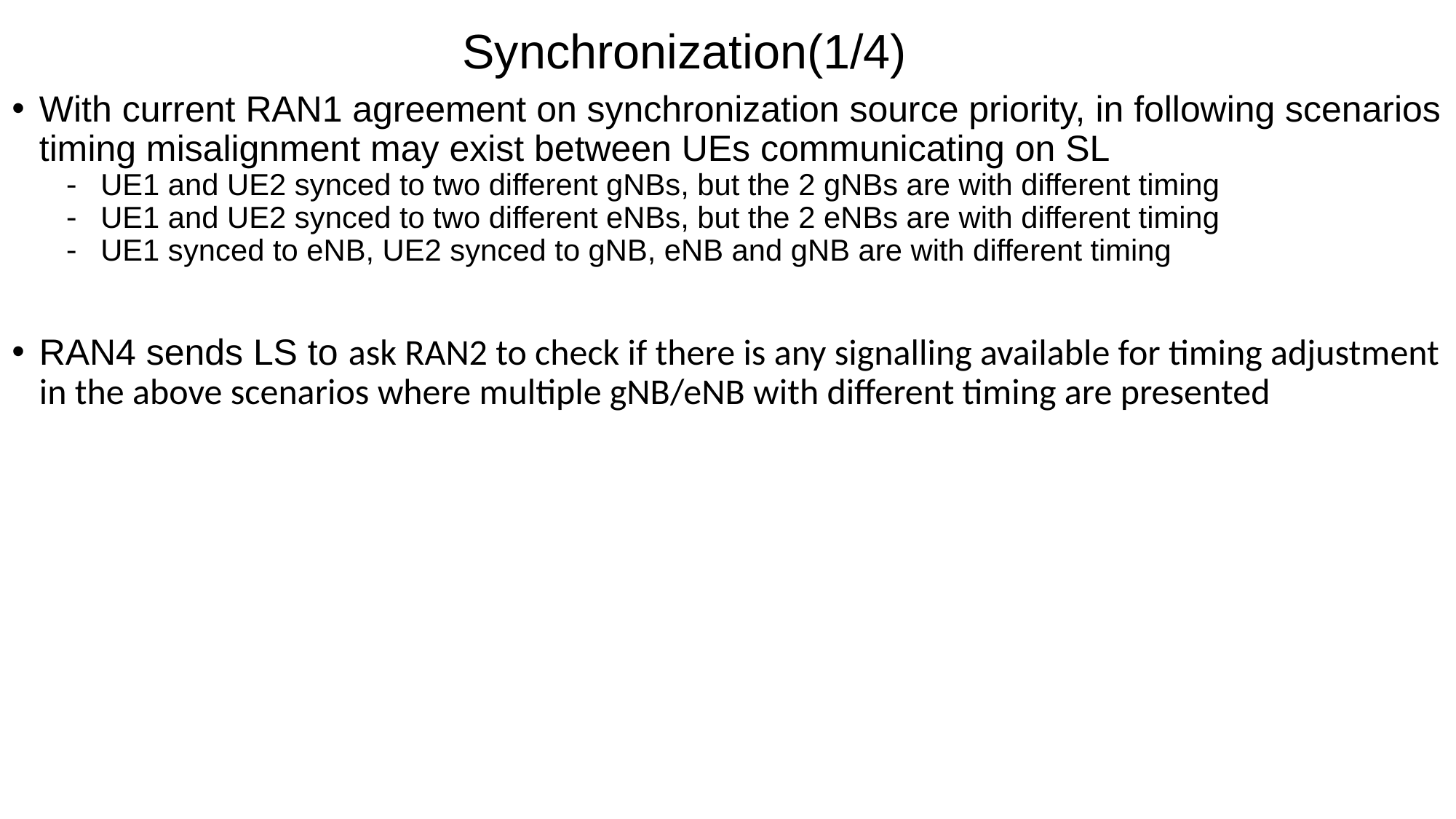

Synchronization(1/4)
With current RAN1 agreement on synchronization source priority, in following scenarios timing misalignment may exist between UEs communicating on SL
UE1 and UE2 synced to two different gNBs, but the 2 gNBs are with different timing
UE1 and UE2 synced to two different eNBs, but the 2 eNBs are with different timing
UE1 synced to eNB, UE2 synced to gNB, eNB and gNB are with different timing

RAN4 sends LS to ask RAN2 to check if there is any signalling available for timing adjustment in the above scenarios where multiple gNB/eNB with different timing are presented